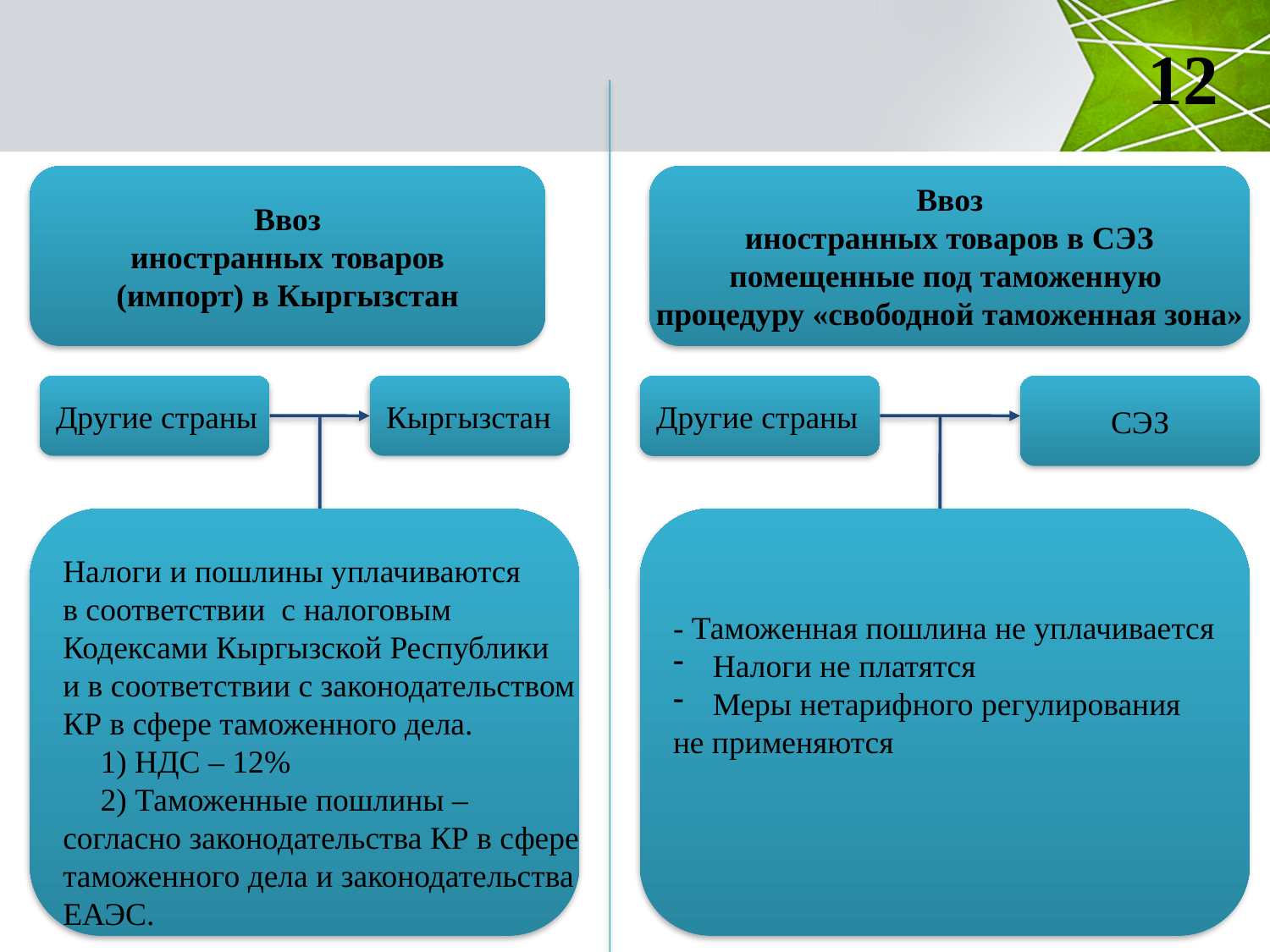

#
12

Ввоз
иностранных товаров
(импорт) в Кыргызстан
Ввоз
иностранных товаров в СЭЗ
помещенные под таможенную
процедуру «свободной таможенная зона»

Другие страны

Кыргызстан

Другие страны

СЭЗ

Налоги и пошлины уплачиваются
в соответствии  с налоговым
Кодексами Кыргызской Республики
и в соответствии с законодательством
КР в сфере таможенного дела.
1) НДС – 12%
2) Таможенные пошлины –
согласно законодательства КР в сфере
таможенного дела и законодательства
ЕАЭС.
- Таможенная пошлина не уплачивается
Налоги не платятся
Меры нетарифного регулирования
не применяются